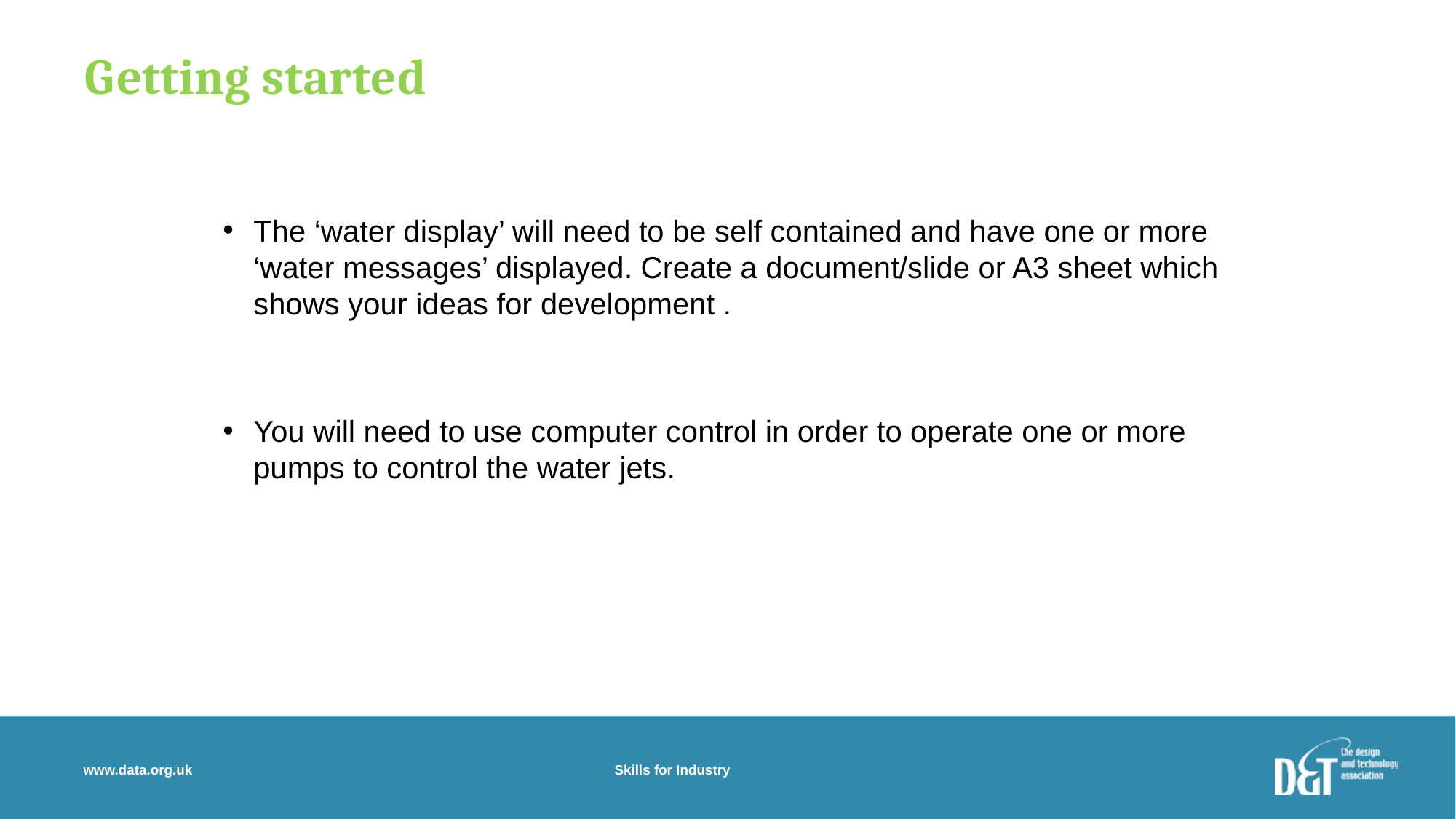

# Getting started
The ‘water display’ will need to be self contained and have one or more ‘water messages’ displayed. Create a document/slide or A3 sheet which shows your ideas for development .

You will need to use computer control in order to operate one or more pumps to control the water jets.